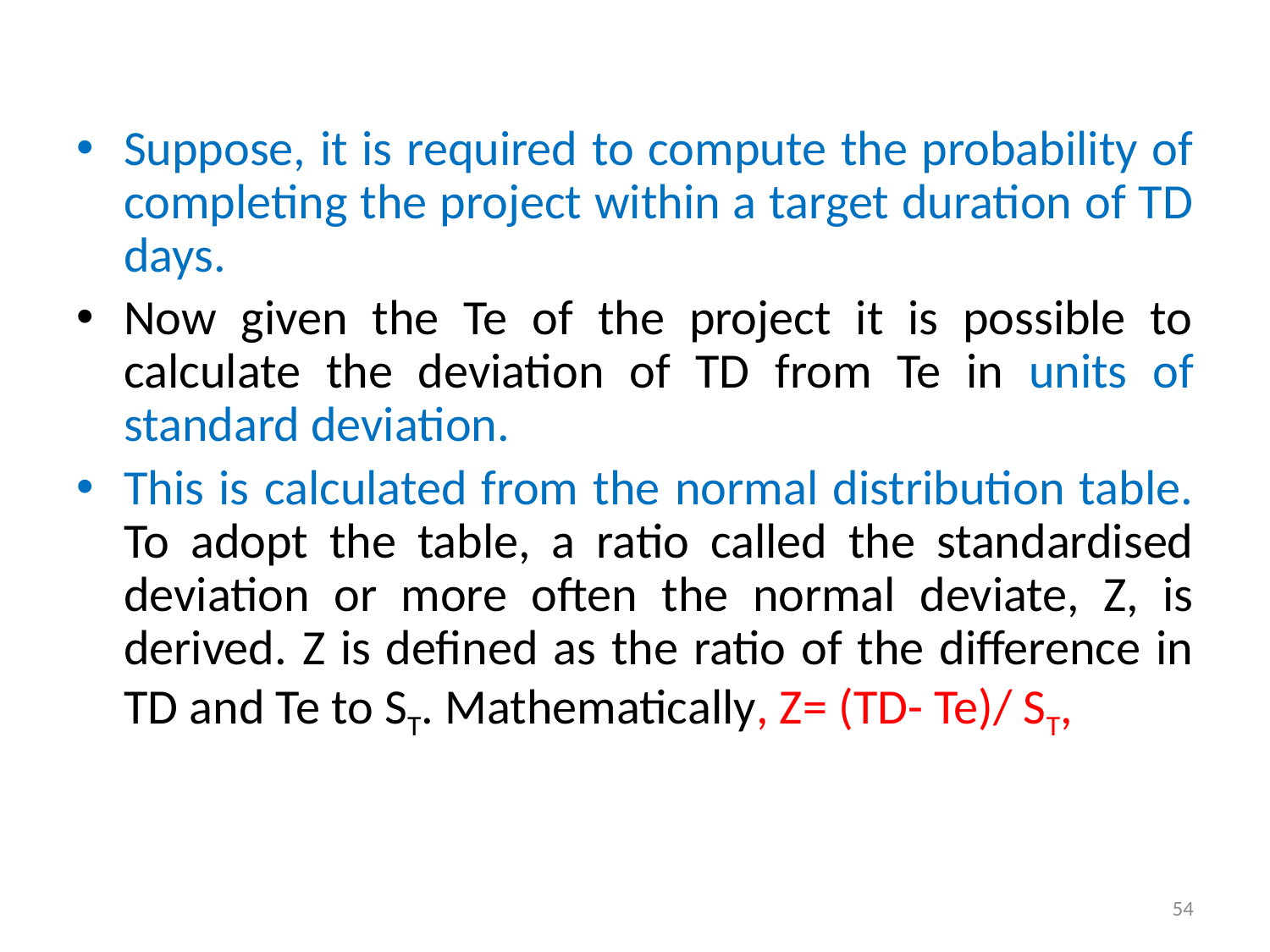

Suppose, it is required to compute the probability of completing the project within a target duration of TD days.
Now given the Te of the project it is possible to calculate the deviation of TD from Te in units of standard deviation.
This is calculated from the normal distribution table. To adopt the table, a ratio called the standardised deviation or more often the normal deviate, Z, is derived. Z is defined as the ratio of the difference in TD and Te to ST. Mathematically, Z= (TD- Te)/ ST,

54